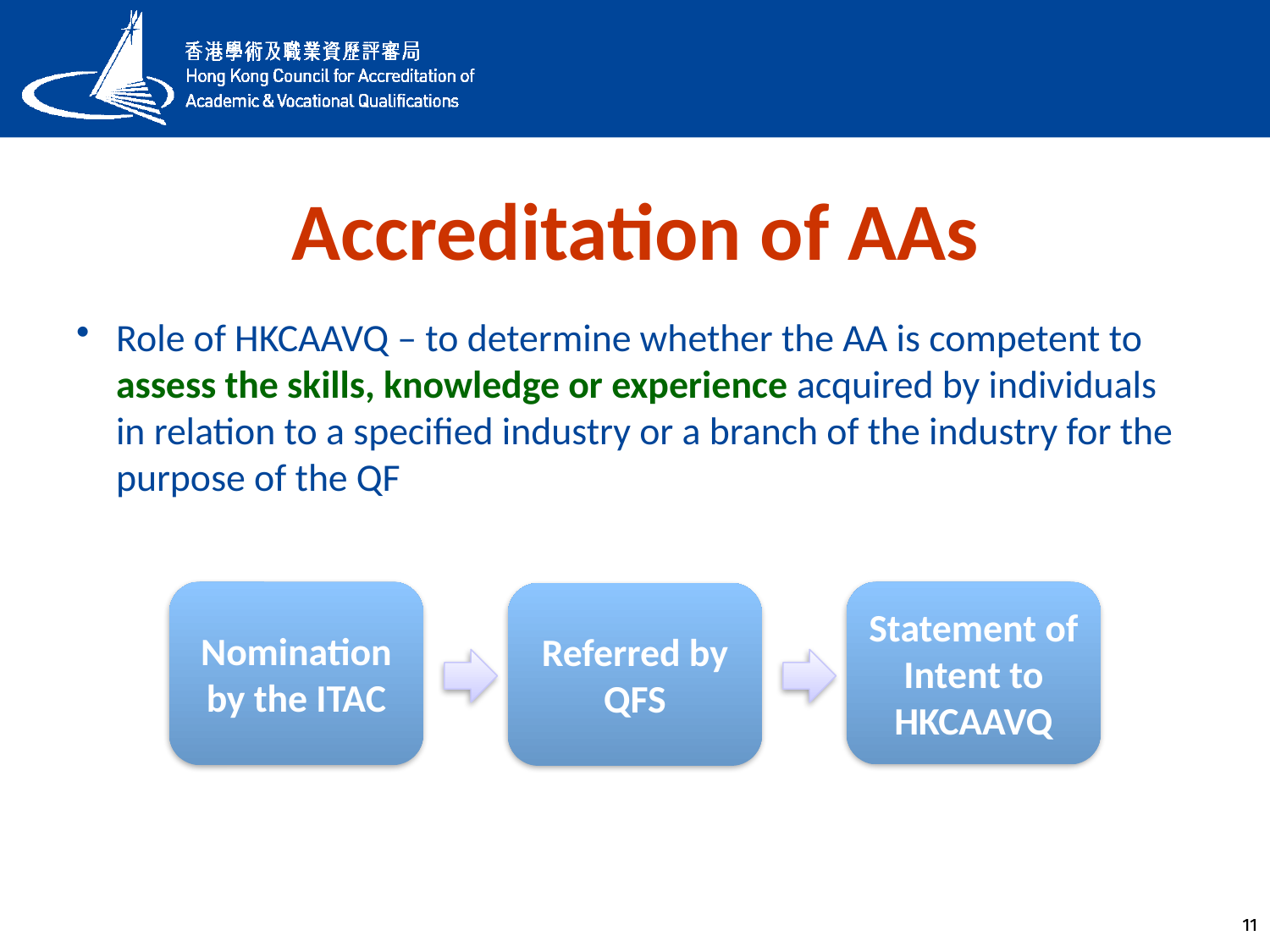

# Accreditation of AAs
Role of HKCAAVQ – to determine whether the AA is competent to assess the skills, knowledge or experience acquired by individuals in relation to a specified industry or a branch of the industry for the purpose of the QF
Nomination by the ITAC
Statement of Intent to HKCAAVQ
Referred by QFS

11
11